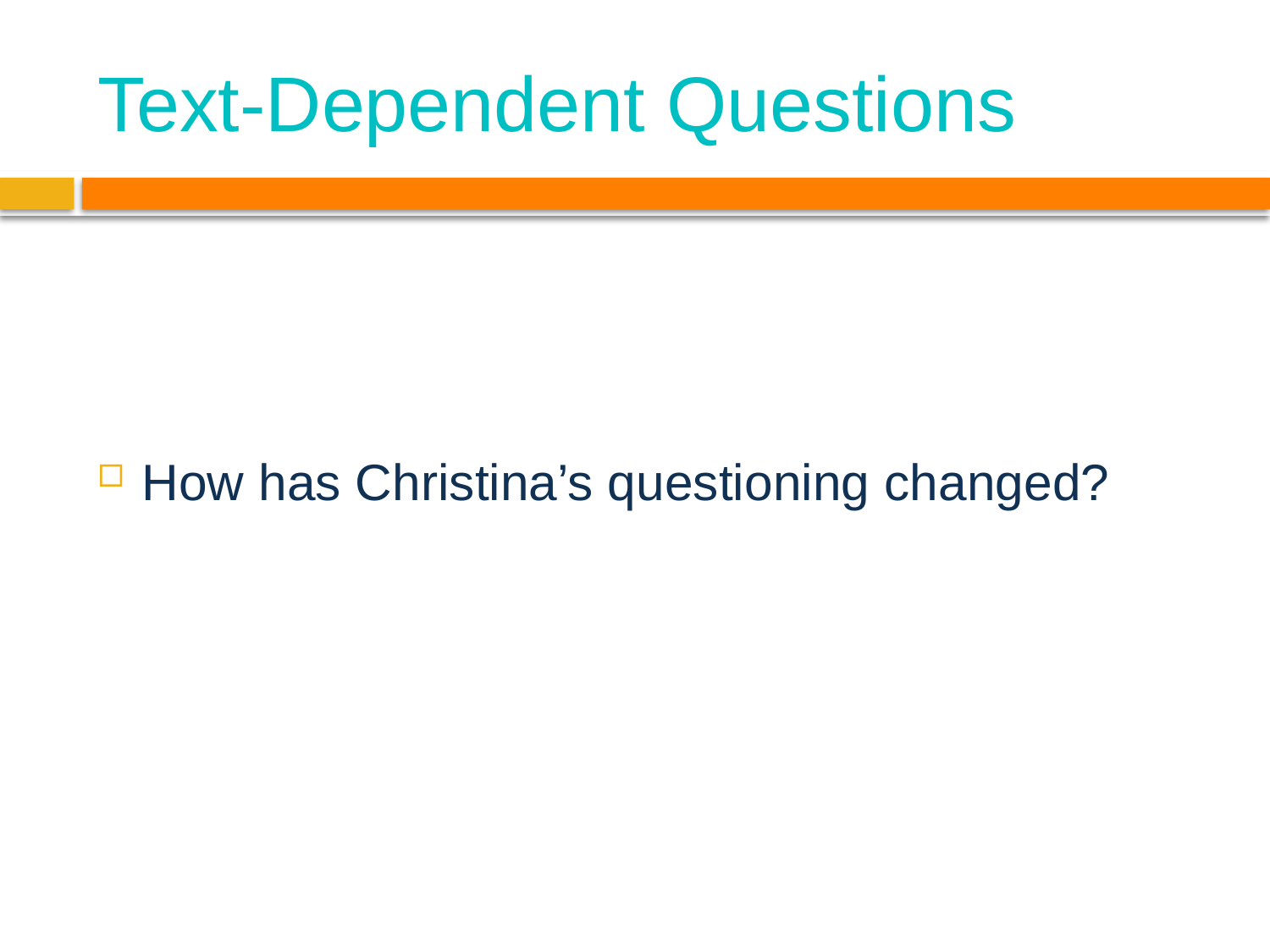

# Text-Dependent Questions

How has Christina’s questioning changed?